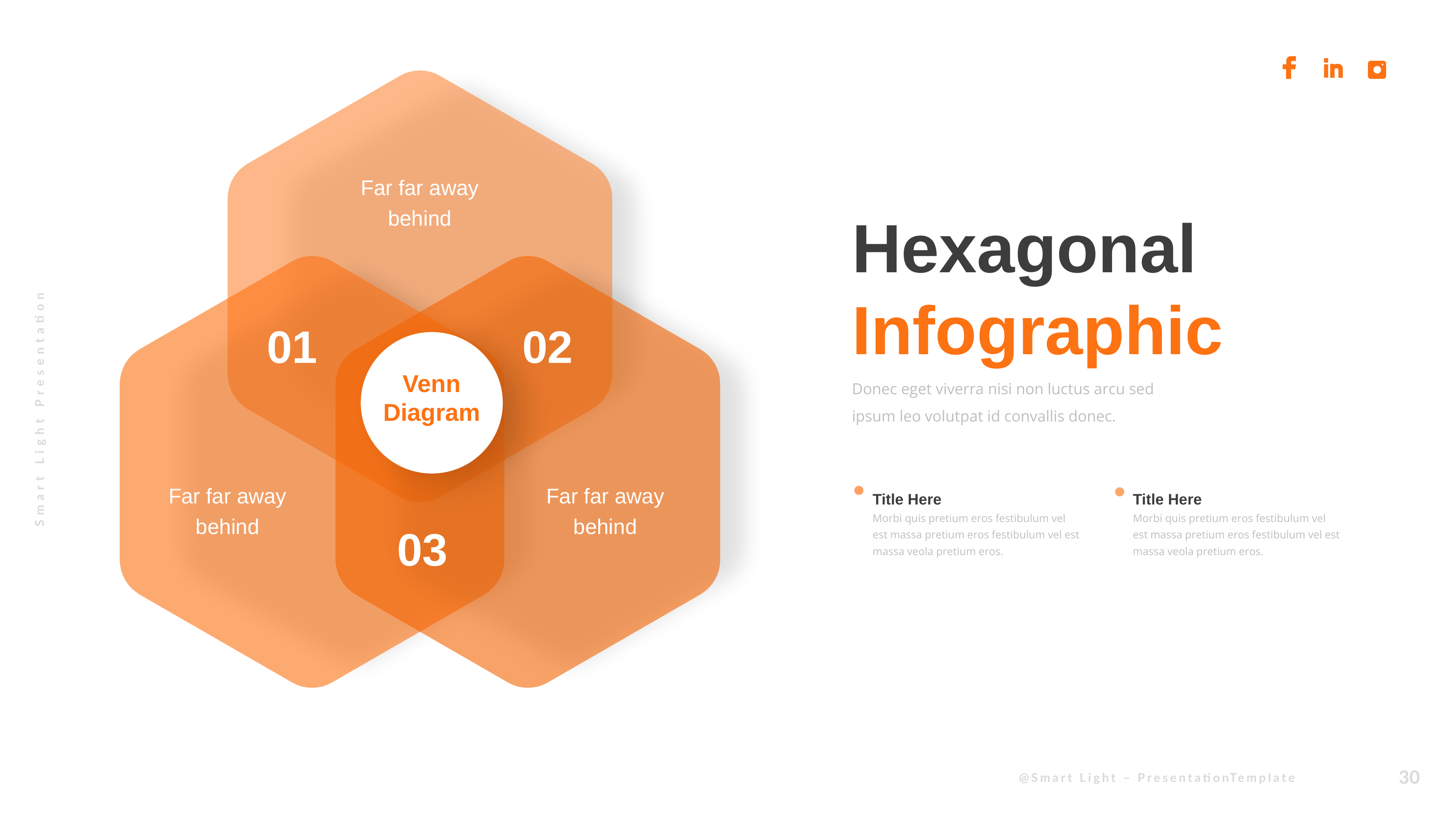

Far far away behind
Hexagonal
Infographic

Far far away behind

Far far away behind
02
03
01

Venn Diagram
Donec eget viverra nisi non luctus arcu sed ipsum leo volutpat id convallis donec.
Title Here
Morbi quis pretium eros festibulum vel est massa pretium eros festibulum vel est massa veola pretium eros.

Title Here
Morbi quis pretium eros festibulum vel est massa pretium eros festibulum vel est massa veola pretium eros.